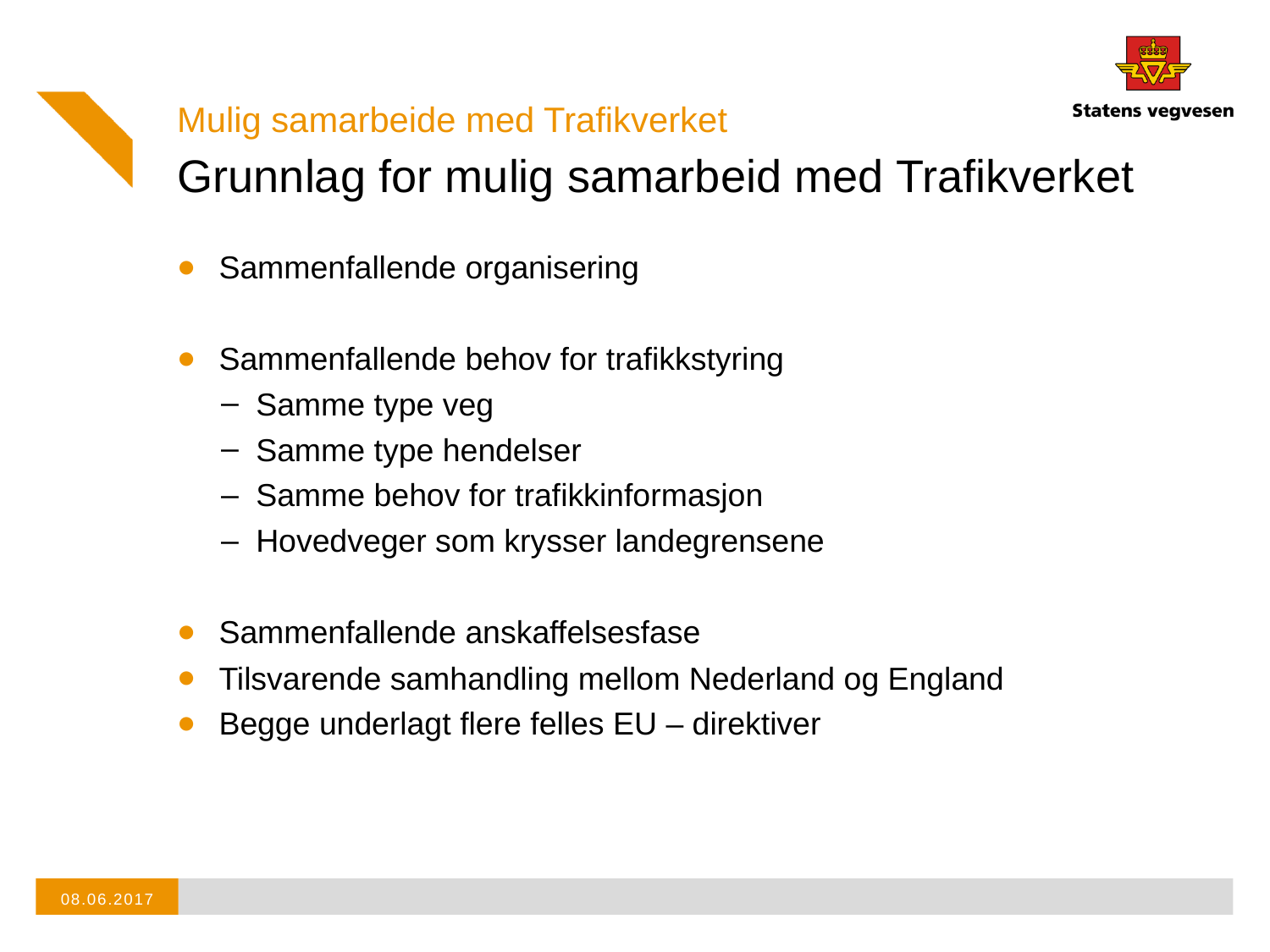

Mulig samarbeide med Trafikverket
# Grunnlag for mulig samarbeid med Trafikverket
Sammenfallende organisering

Sammenfallende behov for trafikkstyring
Samme type veg
Samme type hendelser
Samme behov for trafikkinformasjon
Hovedveger som krysser landegrensene

Sammenfallende anskaffelsesfase
Tilsvarende samhandling mellom Nederland og England
Begge underlagt flere felles EU – direktiver

08.06.2017